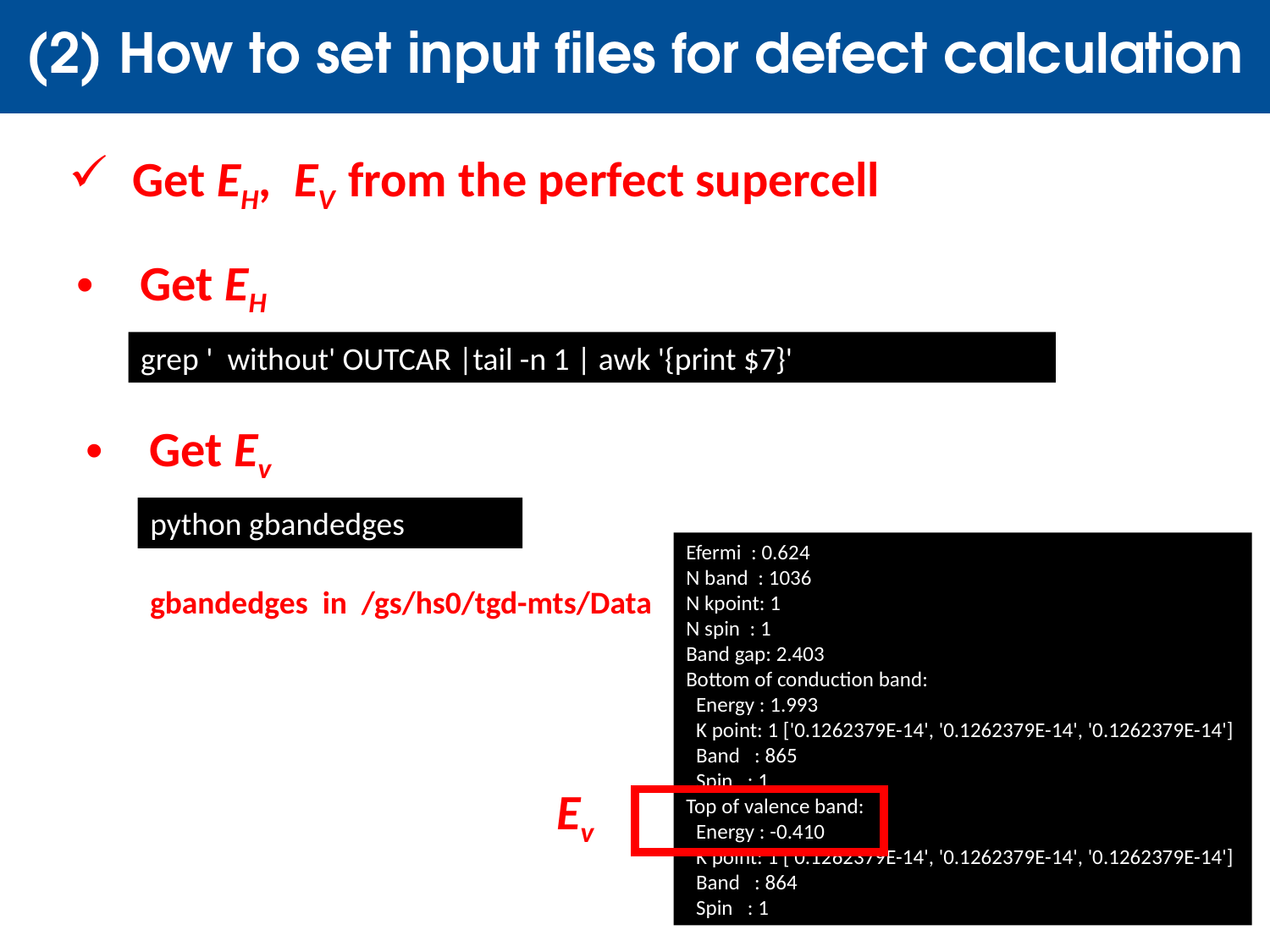

(2) How to set input files for defect calculation
Get EH,  EV  from the perfect supercell
Get EH
grep '  without' OUTCAR |tail -n 1 | awk '{print $7}'
Get Ev
python gbandedges
Efermi  : 0.624
N band  : 1036
N kpoint: 1
N spin  : 1
Band gap: 2.403
Bottom of conduction band:
  Energy : 1.993
  K point: 1 ['0.1262379E-14', '0.1262379E-14', '0.1262379E-14']
  Band   : 865
  Spin   : 1
Top of valence band:
  Energy : -0.410
  K point: 1 ['0.1262379E-14', '0.1262379E-14', '0.1262379E-14']
  Band   : 864
  Spin   : 1
gbandedges  in  /gs/hs0/tgd-mts/Data
 Ev